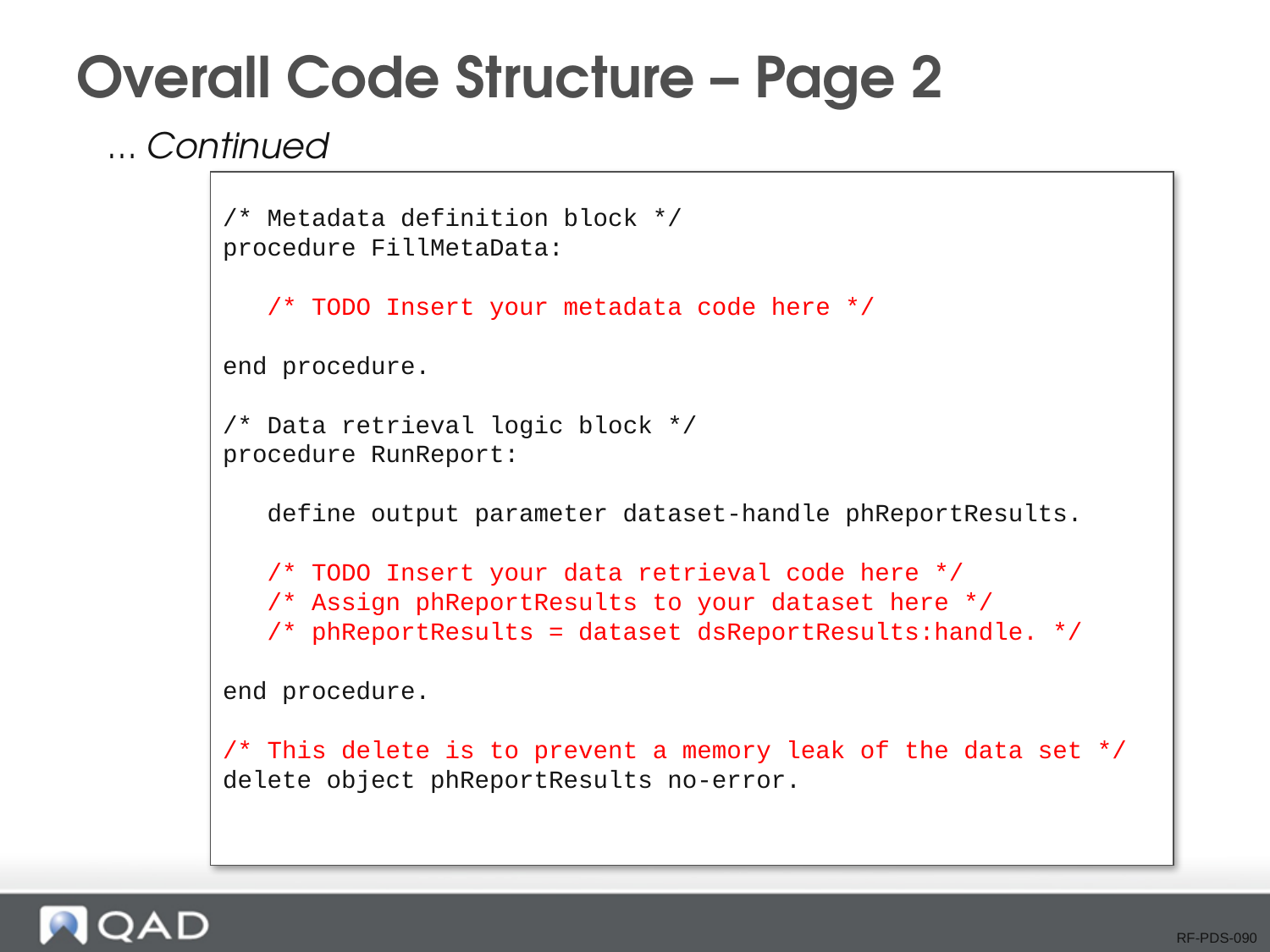

# Overall Code Structure – Page 2
… Continued

/* Metadata definition block */
procedure FillMetaData:

   /* TODO Insert your metadata code here */

end procedure.

/* Data retrieval logic block */
procedure RunReport:

   define output parameter dataset-handle phReportResults.

   /* TODO Insert your data retrieval code here */
   /* Assign phReportResults to your dataset here */
   /* phReportResults = dataset dsReportResults:handle. */

end procedure.

/* This delete is to prevent a memory leak of the data set */
delete object phReportResults no-error.

RF-PDS-090